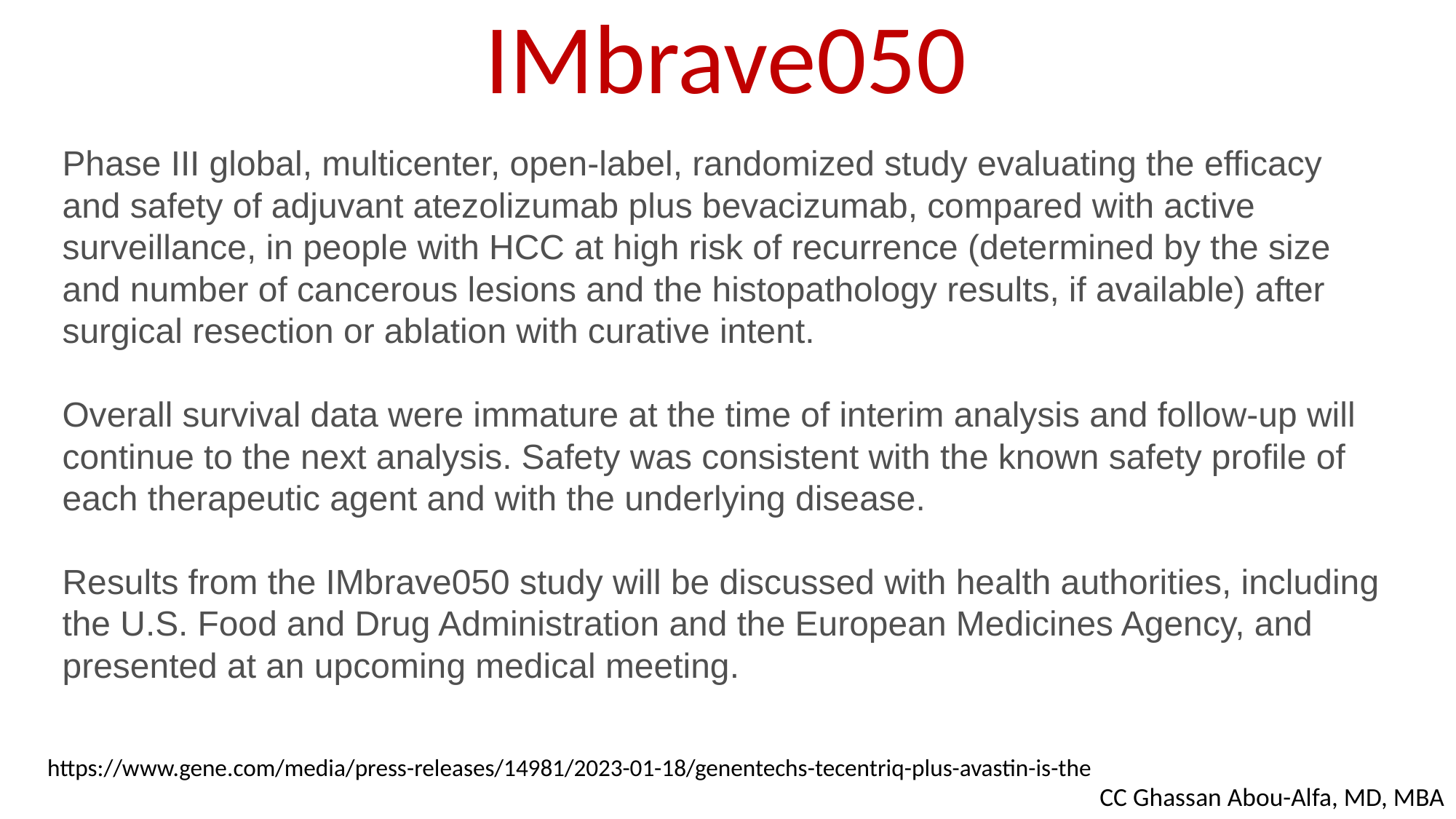

# IMbrave050

Phase III global, multicenter, open-label, randomized study evaluating the efficacy and safety of adjuvant atezolizumab plus bevacizumab, compared with active surveillance, in people with HCC at high risk of recurrence (determined by the size and number of cancerous lesions and the histopathology results, if available) after surgical resection or ablation with curative intent.

Overall survival data were immature at the time of interim analysis and follow-up will continue to the next analysis. Safety was consistent with the known safety profile of each therapeutic agent and with the underlying disease.

Results from the IMbrave050 study will be discussed with health authorities, including the U.S. Food and Drug Administration and the European Medicines Agency, and presented at an upcoming medical meeting.

https://www.gene.com/media/press-releases/14981/2023-01-18/genentechs-tecentriq-plus-avastin-is-the
CC Ghassan Abou-Alfa, MD, MBA